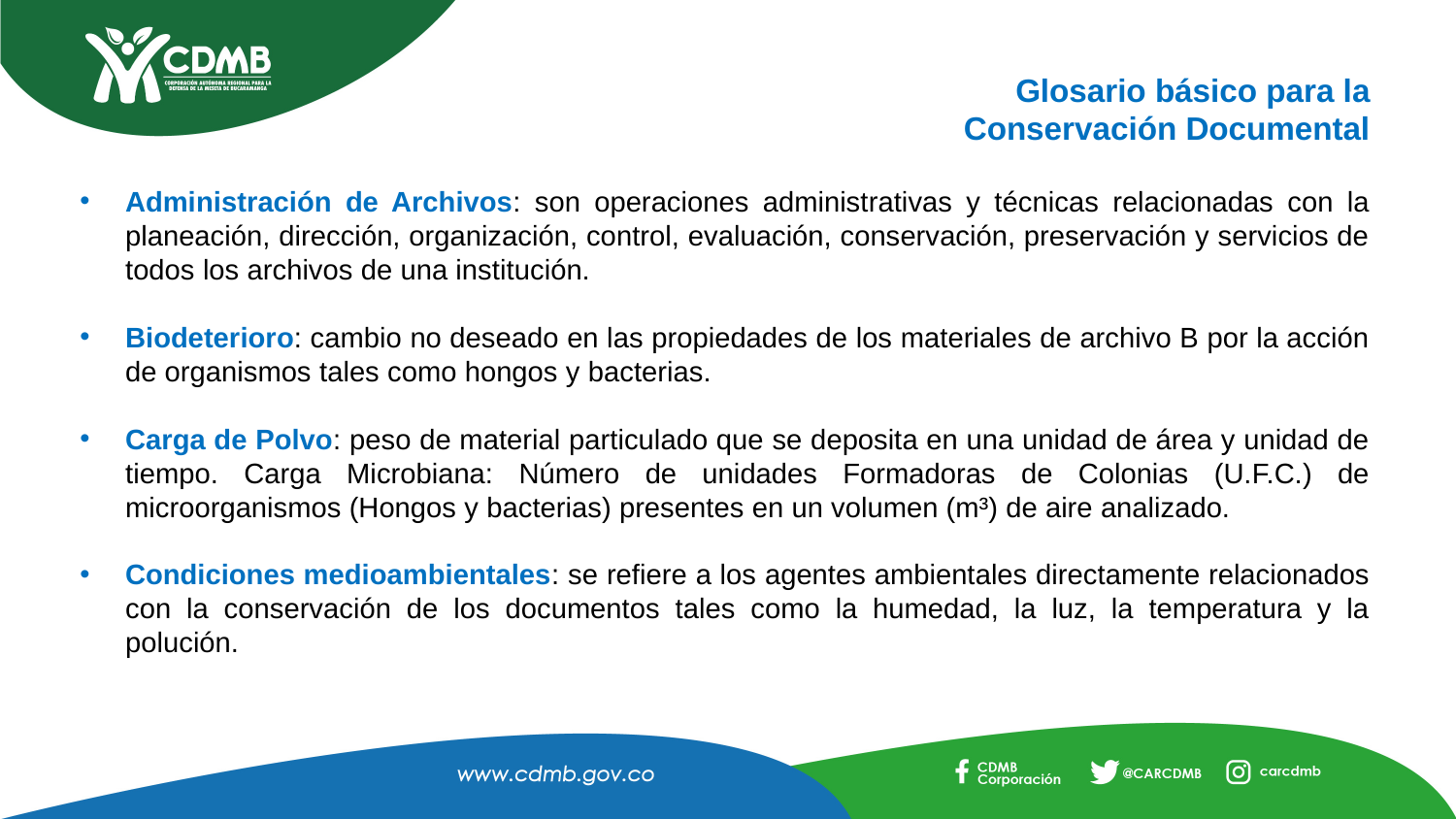

Glosario básico para la Conservación Documental
Administración de Archivos: son operaciones administrativas y técnicas relacionadas con la planeación, dirección, organización, control, evaluación, conservación, preservación y servicios de todos los archivos de una institución.

Biodeterioro: cambio no deseado en las propiedades de los materiales de archivo B por la acción de organismos tales como hongos y bacterias.

Carga de Polvo: peso de material particulado que se deposita en una unidad de área y unidad de tiempo. Carga Microbiana: Número de unidades Formadoras de Colonias (U.F.C.) de microorganismos (Hongos y bacterias) presentes en un volumen (m³) de aire analizado.

Condiciones medioambientales: se refiere a los agentes ambientales directamente relacionados con la conservación de los documentos tales como la humedad, la luz, la temperatura y la polución.